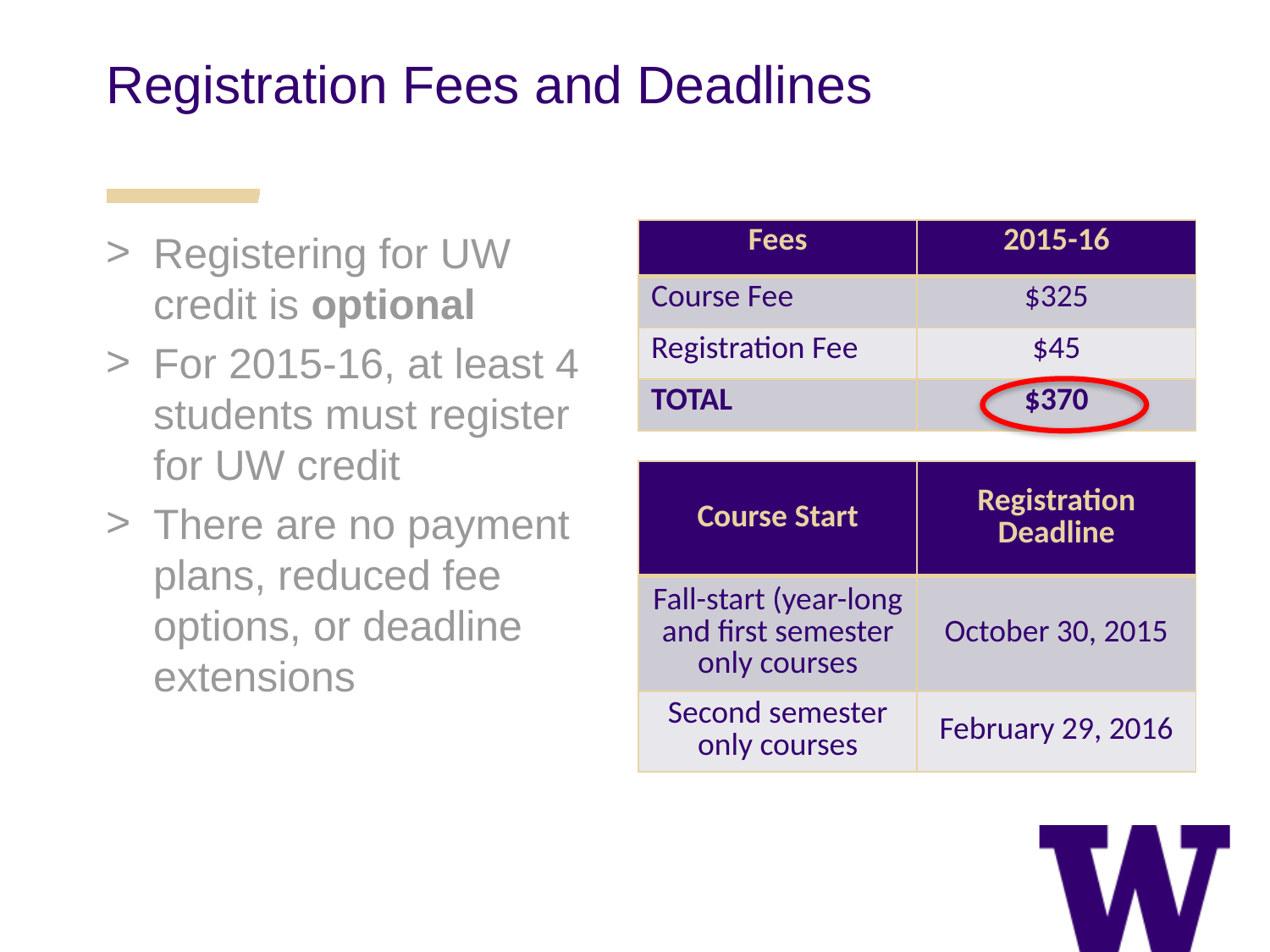

Registration Fees and Deadlines
Registering for UW credit is optional
For 2015-16, at least 4 students must register for UW credit
There are no payment plans, reduced fee options, or deadline extensions
| Fees | 2015-16 |
| --- | --- |
| Course Fee | $325 |
| Registration Fee | $45 |
| TOTAL | $370 |

| Course Start | Registration Deadline |
| --- | --- |
| Fall-start (year-long and first semester only courses | October 30, 2015 |
| Second semester only courses | February 29, 2016 |